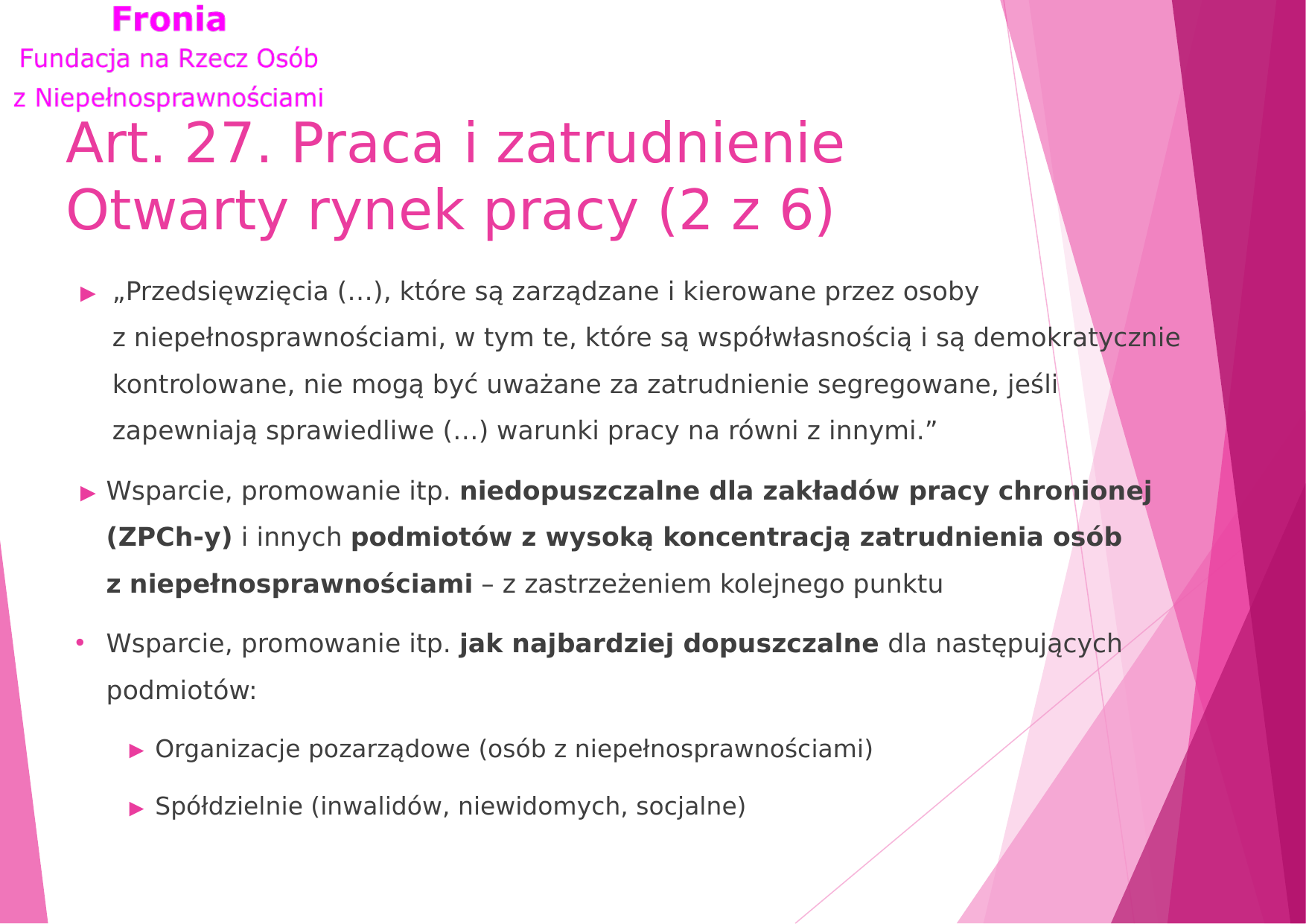

# Art. 27. Praca i zatrudnienie Otwarty rynek pracy (2 z 6)
„Przedsięwzięcia (…), które są zarządzane i kierowane przez osoby z niepełnosprawnościami, w tym te, które są współwłasnością i są demokratycznie kontrolowane, nie mogą być uważane za zatrudnienie segregowane, jeśli zapewniają sprawiedliwe (…) warunki pracy na równi z innymi.”
Wsparcie, promowanie itp. niedopuszczalne dla zakładów pracy chronionej (ZPCh-y) i innych podmiotów z wysoką koncentracją zatrudnienia osób z niepełnosprawnościami – z zastrzeżeniem kolejnego punktu
Wsparcie, promowanie itp. jak najbardziej dopuszczalne dla następujących podmiotów:
Organizacje pozarządowe (osób z niepełnosprawnościami)
Spółdzielnie (inwalidów, niewidomych, socjalne)